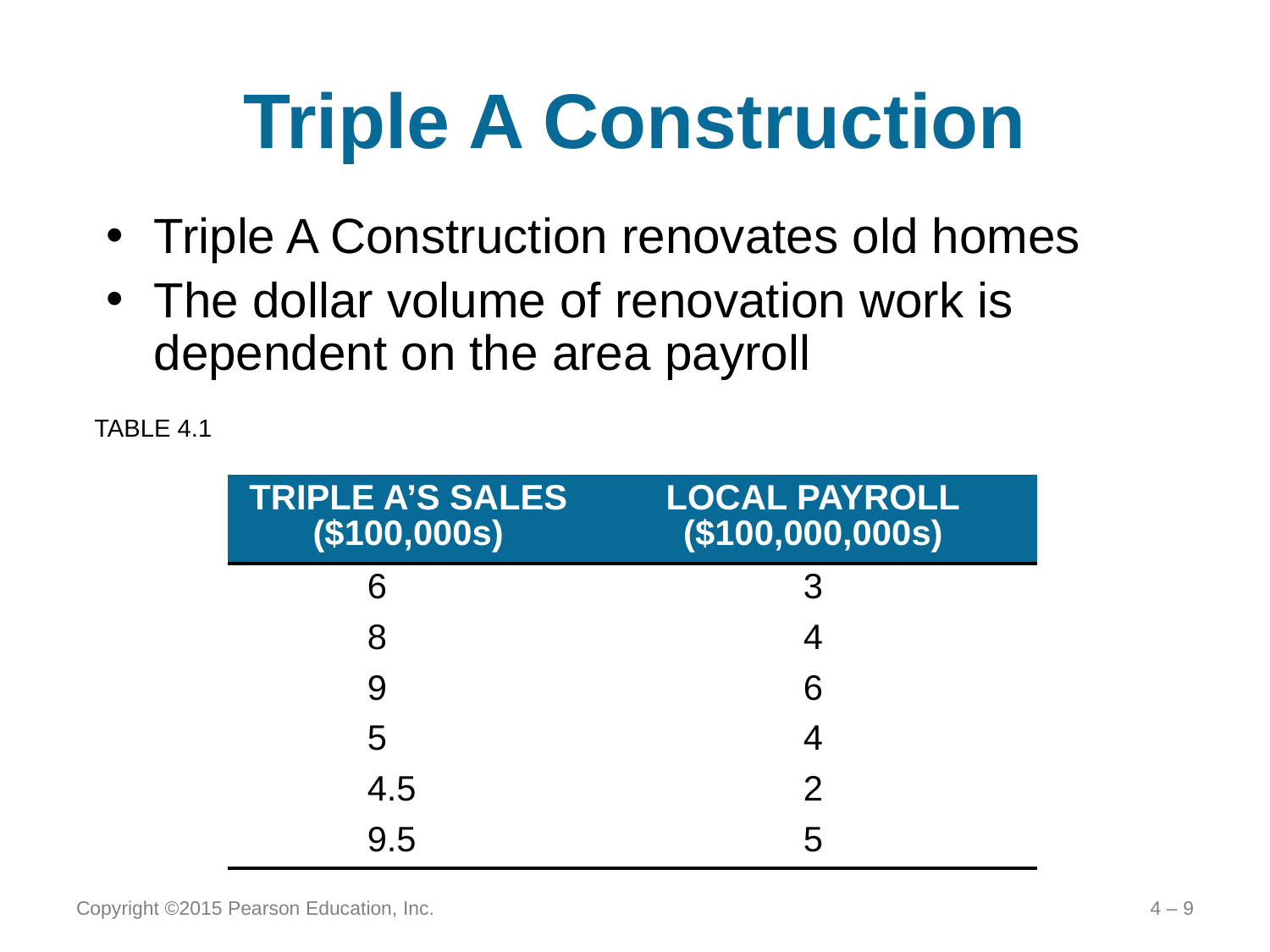

# Triple A Construction
Triple A Construction renovates old homes
The dollar volume of renovation work is dependent on the area payroll
TABLE 4.1
| TRIPLE A’S SALES ($100,000s) | LOCAL PAYROLL ($100,000,000s) |
| --- | --- |
| 6 | 3 |
| 8 | 4 |
| 9 | 6 |
| 5 | 4 |
| 4.5 | 2 |
| 9.5 | 5 |
Copyright ©2015 Pearson Education, Inc.
4 – 9